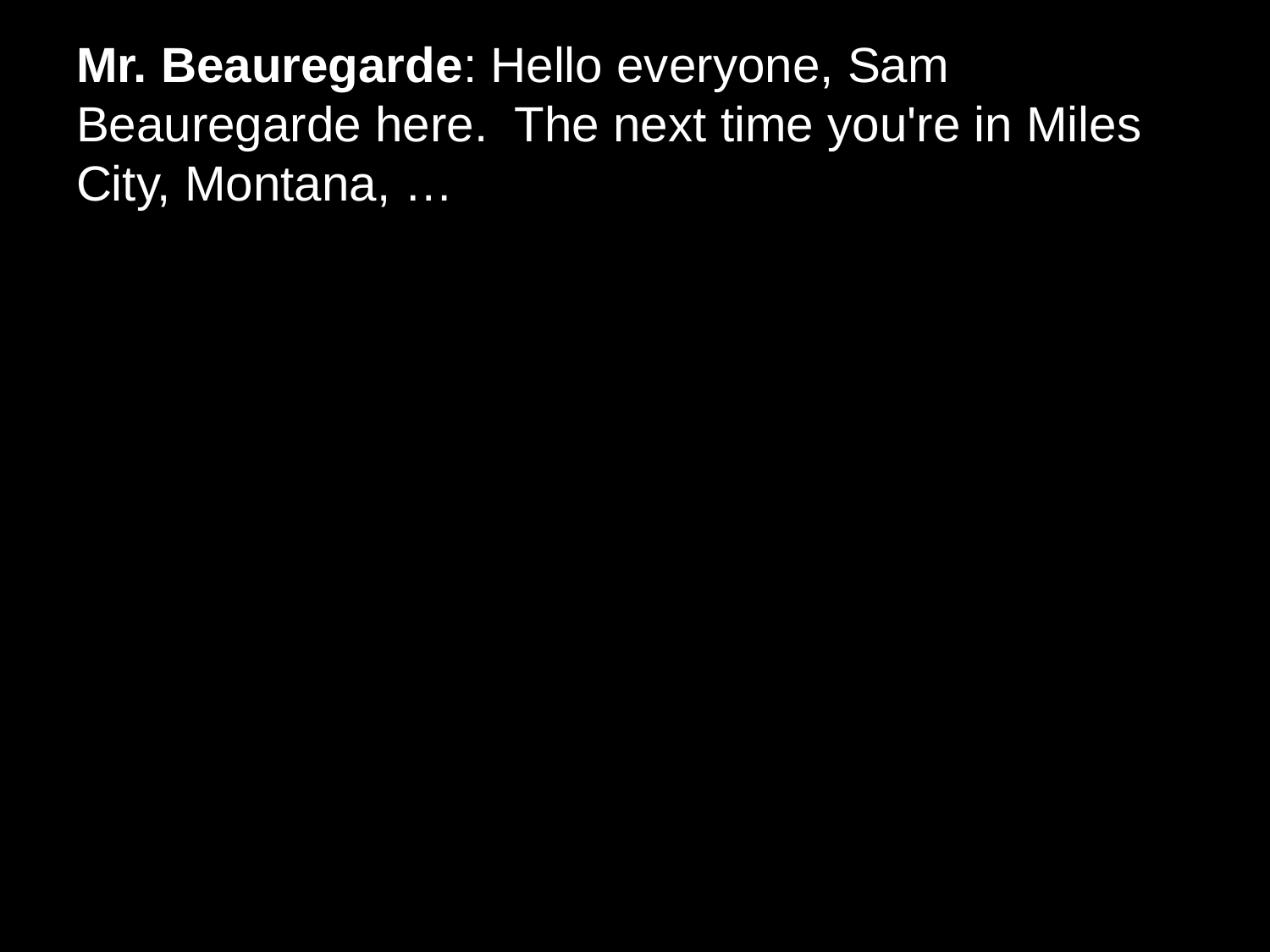

# Mr. Beauregarde: Hello everyone, Sam Beauregarde here.  The next time you're in Miles City, Montana, …